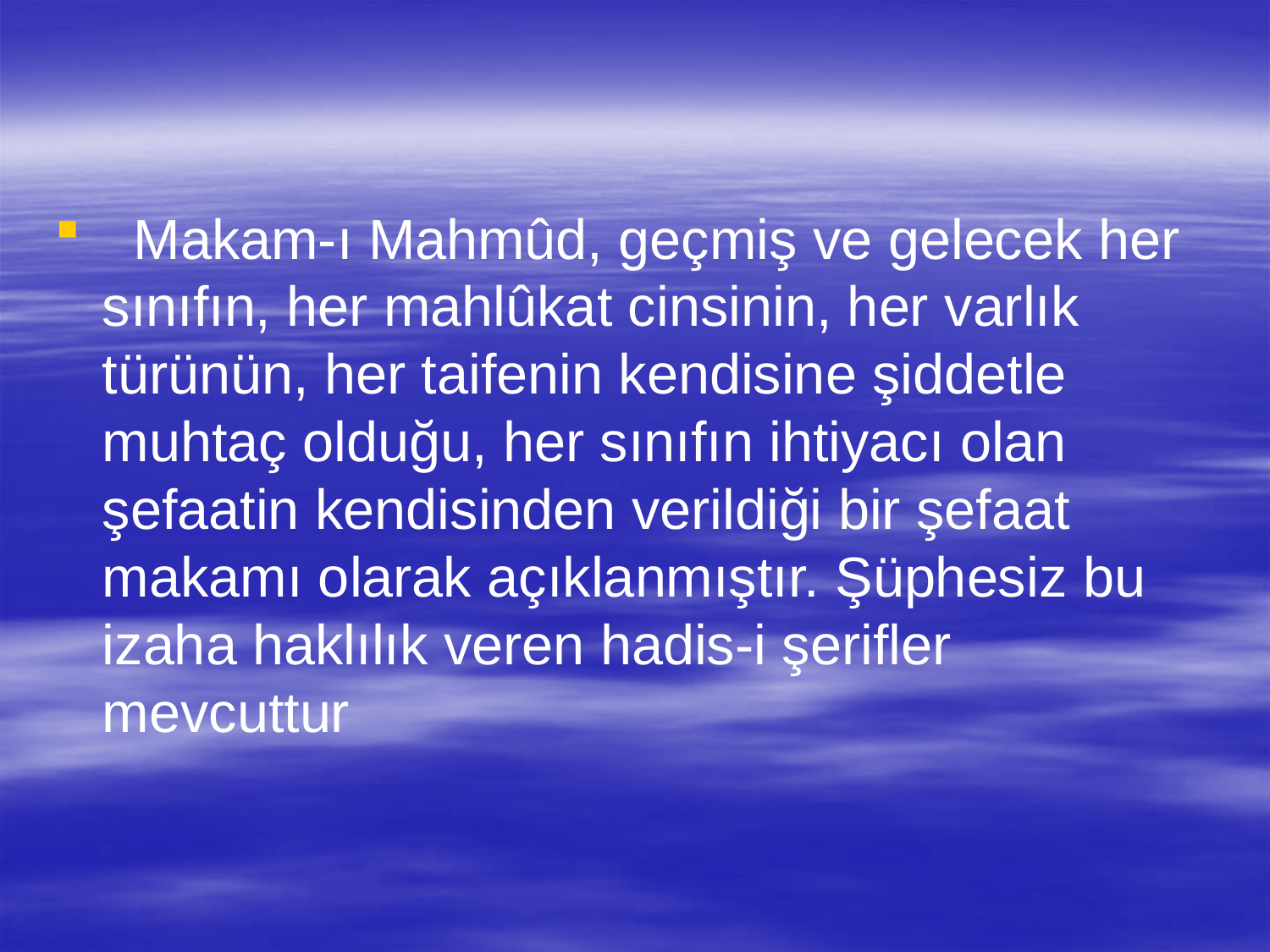

Makam-ı Mahmûd, geçmiş ve gelecek her sınıfın, her mahlûkat cinsinin, her varlık türünün, her taifenin kendisine şiddetle muhtaç olduğu, her sınıfın ihtiyacı olan şefaatin kendisinden verildiği bir şefaat makamı olarak açıklanmıştır. Şüphesiz bu izaha haklılık veren hadis-i şerifler mevcuttur